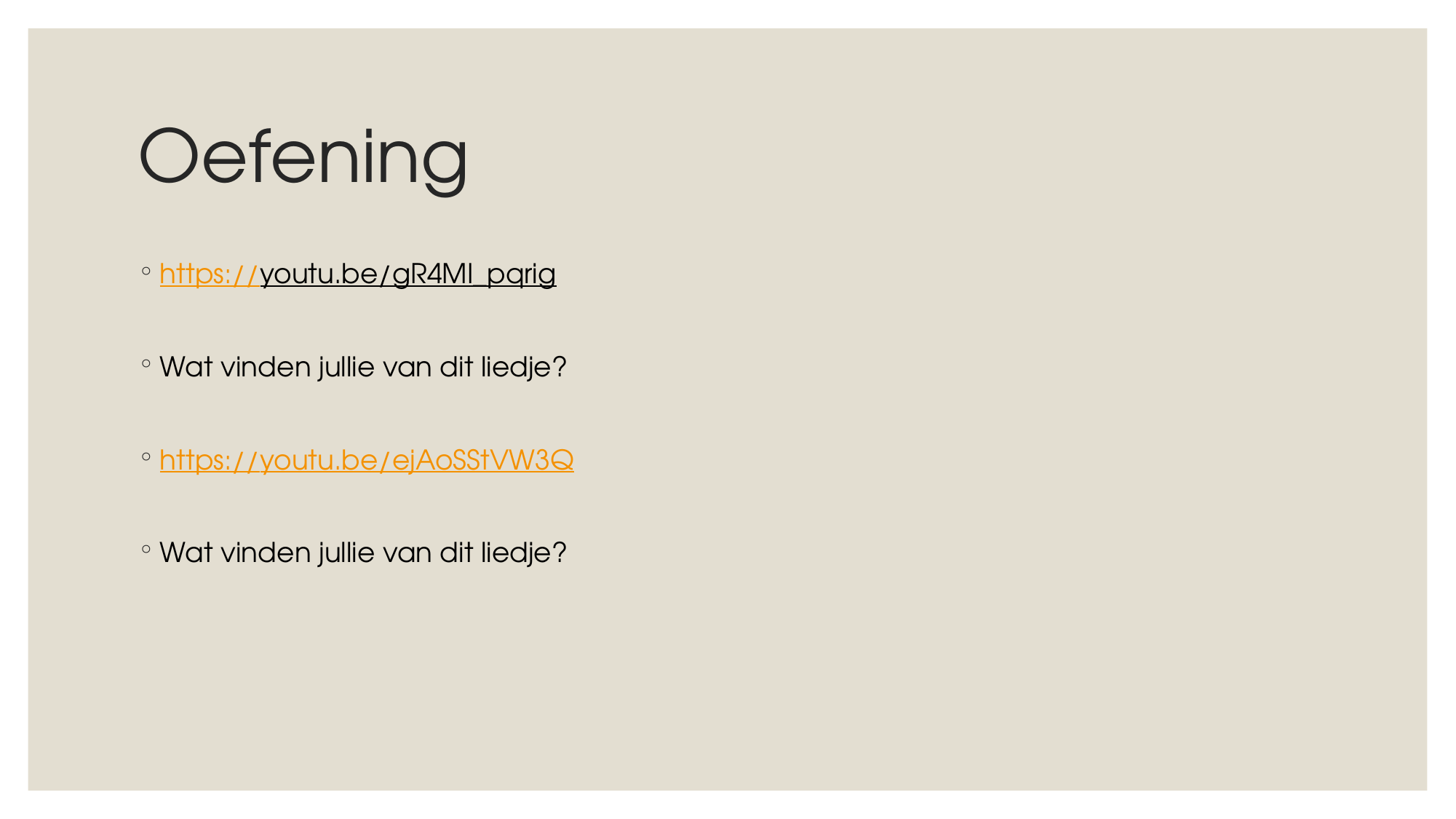

# Oefening
https://youtu.be/gR4MI_pqrig

Wat vinden jullie van dit liedje?

https://youtu.be/ejAoSStVW3Q

Wat vinden jullie van dit liedje?